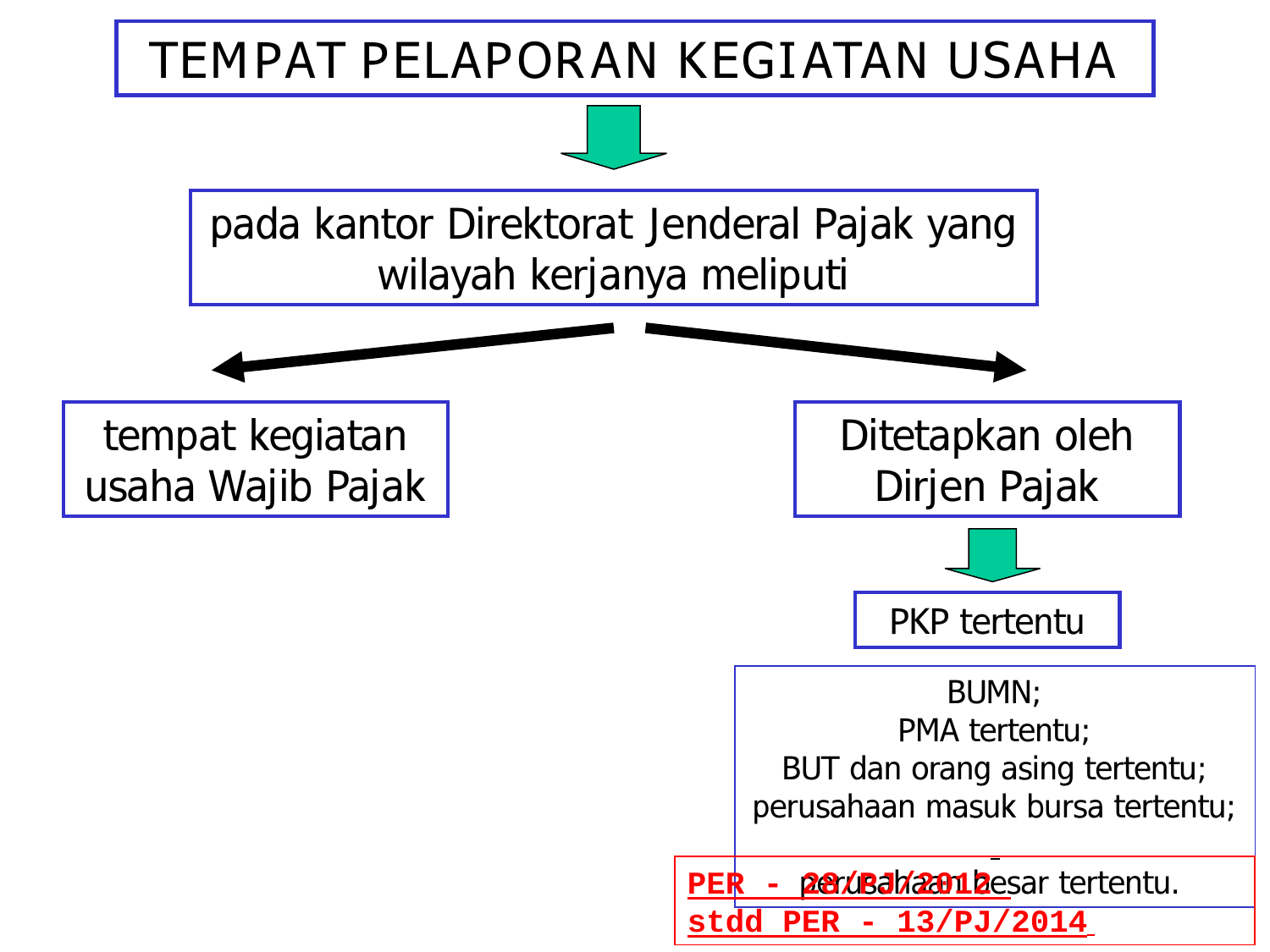

# TEMPAT PELAPORAN KEGIATAN USAHA

pada kantor Direktorat Jenderal Pajak yang wilayah kerjanya meliputi

tempat kegiatan usaha Wajib Pajak
Ditetapkan oleh Dirjen Pajak

PKP tertentu
BUMN;
PMA tertentu;
BUT dan orang asing tertentu;
perusahaan masuk bursa tertentu;
perusahaan besar tertentu.
PER - 28/PJ/2012
stdd PER - 13/PJ/2014